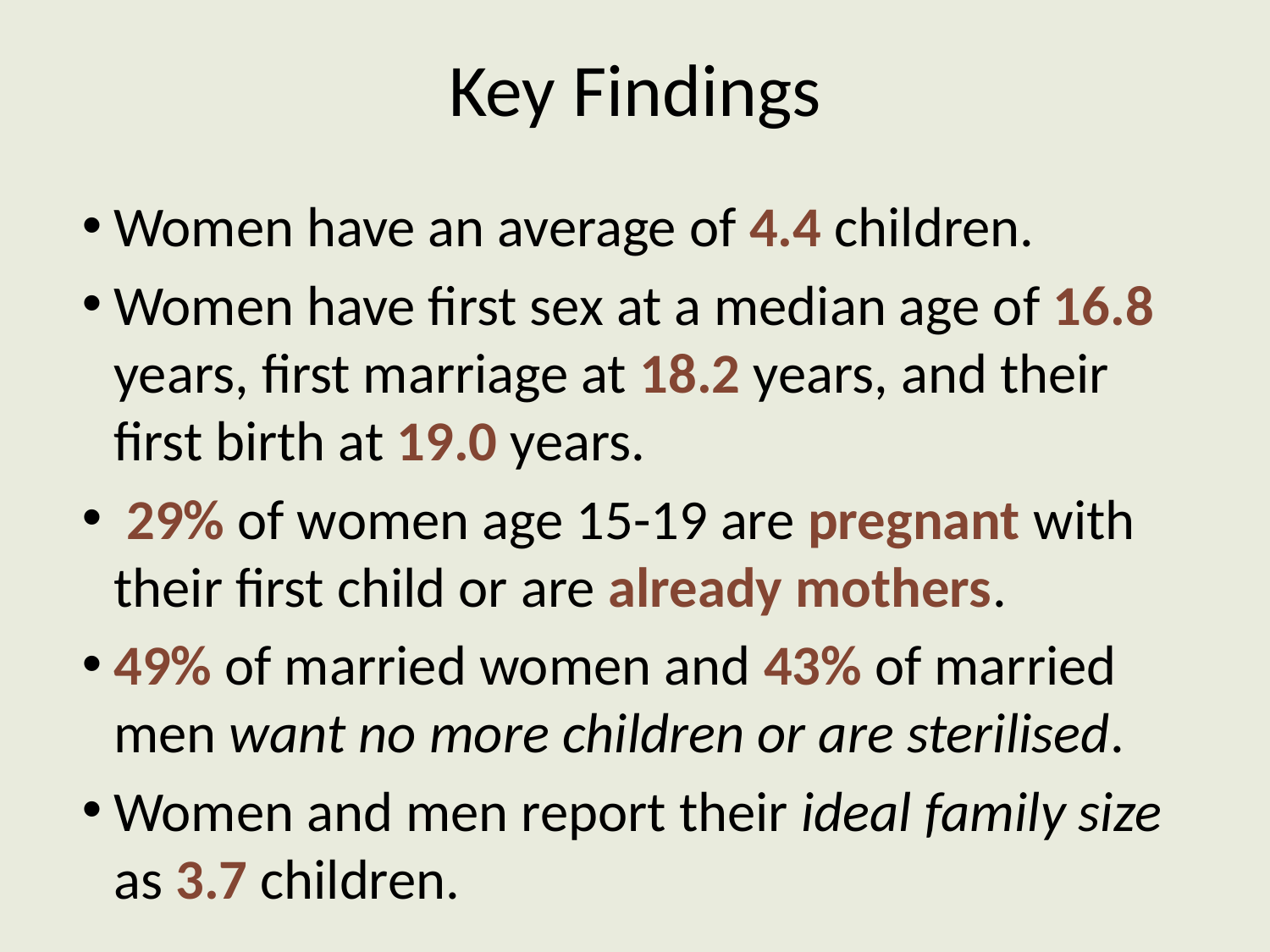

# Key Findings
Women have an average of 4.4 children.
Women have first sex at a median age of 16.8 years, first marriage at 18.2 years, and their first birth at 19.0 years.
 29% of women age 15-19 are pregnant with their first child or are already mothers.
49% of married women and 43% of married men want no more children or are sterilised.
Women and men report their ideal family size as 3.7 children.